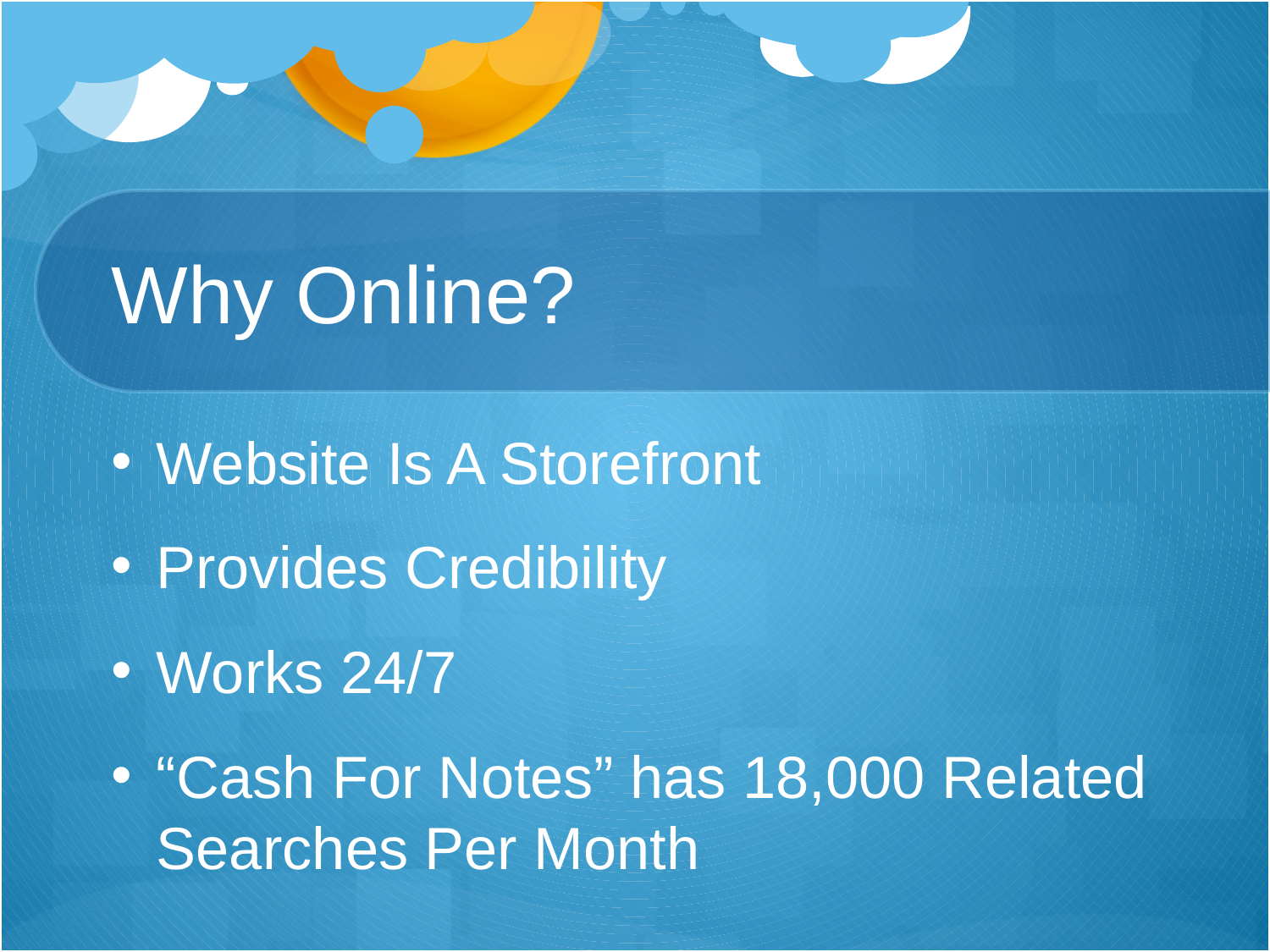

# Why Online?
Website Is A Storefront
Provides Credibility
Works 24/7
“Cash For Notes” has 18,000 Related Searches Per Month